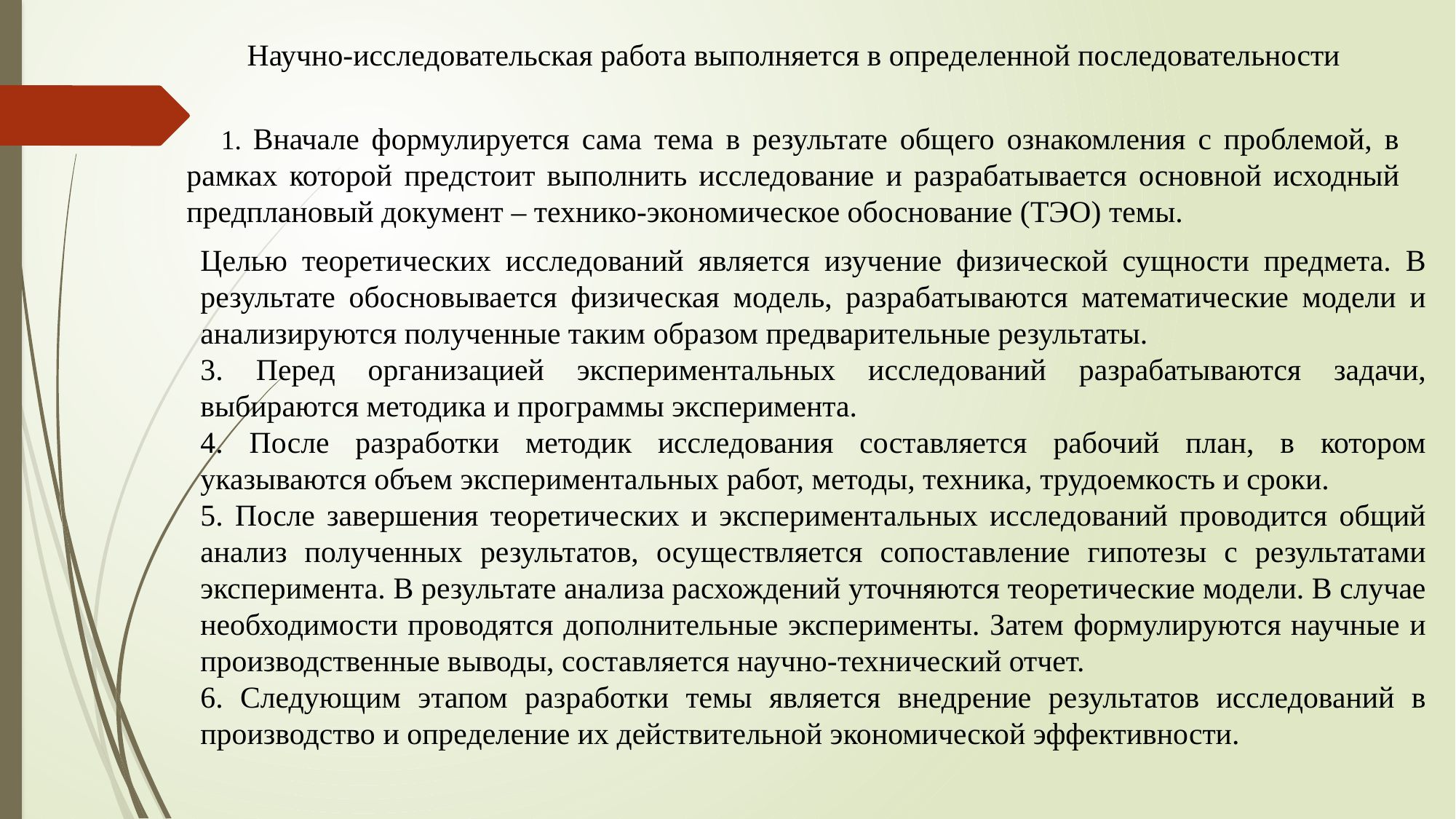

Научно-исследовательская работа выполняется в определенной последовательности
1. Вначале формулируется сама тема в результате общего ознакомления с проблемой, в рамках которой предстоит выполнить исследование и разрабатывается основной исходный предплановый документ – технико-экономическое обоснование (ТЭО) темы.
Целью теоретических исследований является изучение физической сущности предмета. В результате обосновывается физическая модель, разрабатываются математические модели и анализируются полученные таким образом предварительные результаты.
3. Перед организацией экспериментальных исследований разрабатываются задачи, выбираются методика и программы эксперимента.
4. После разработки методик исследования составляется рабочий план, в котором указываются объем экспериментальных работ, методы, техника, трудоемкость и сроки.
5. После завершения теоретических и экспериментальных исследований проводится общий анализ полученных результатов, осуществляется сопоставление гипотезы с результатами эксперимента. В результате анализа расхождений уточняются теоретические модели. В случае необходимости проводятся дополнительные эксперименты. Затем формулируются научные и производственные выводы, составляется научно-технический отчет.
6. Следующим этапом разработки темы является внедрение результатов исследований в производство и определение их действительной экономической эффективности.